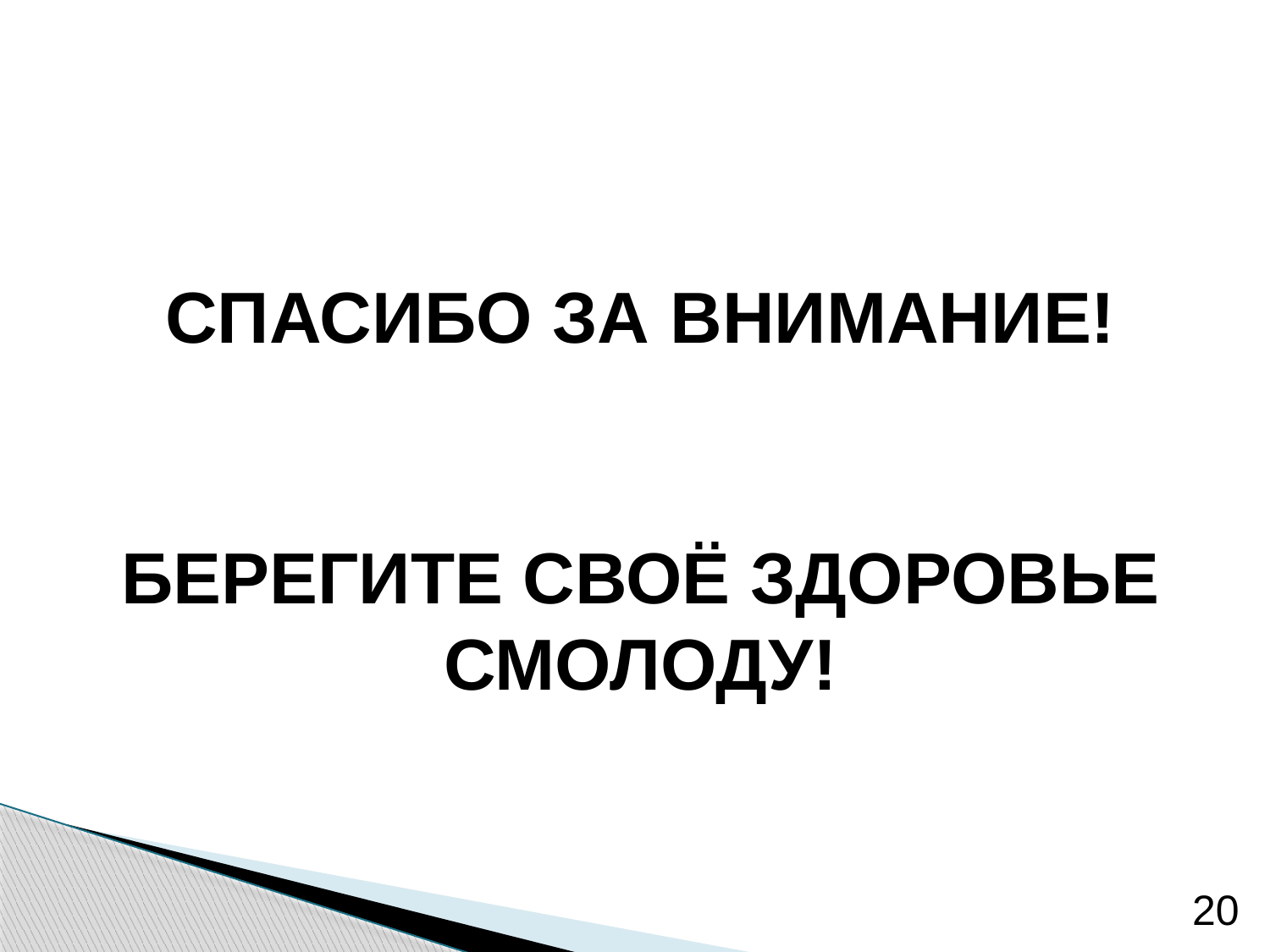

# СПАСИБО ЗА ВНИМАНИЕ! БЕРЕГИТЕ СВОЁ ЗДОРОВЬЕ СМОЛОДУ!
20